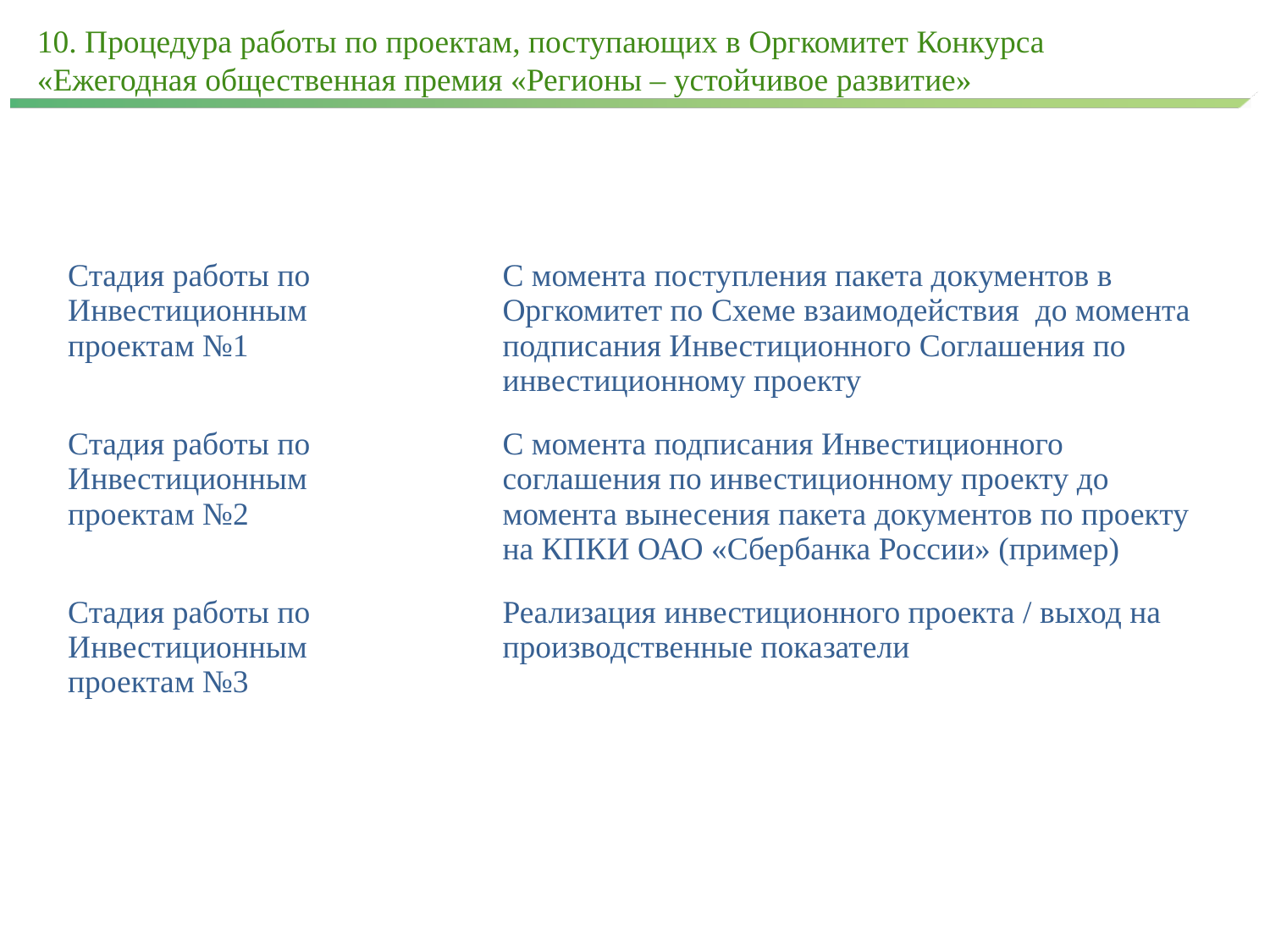

10. Процедура работы по проектам, поступающих в Оргкомитет Конкурса «Ежегодная общественная премия «Регионы – устойчивое развитие»
|  |  |  |  |
| --- | --- | --- | --- |
|  | Стадия работы по Инвестиционным проектам №1 |  | С момента поступления пакета документов в Оргкомитет по Схеме взаимодействия до момента подписания Инвестиционного Соглашения по инвестиционному проекту |
|  | Стадия работы по Инвестиционным проектам №2 |  | С момента подписания Инвестиционного соглашения по инвестиционному проекту до момента вынесения пакета документов по проекту на КПКИ ОАО «Сбербанка России» (пример) |
|  | Стадия работы по Инвестиционным проектам №3 |  | Реализация инвестиционного проекта / выход на производственные показатели |